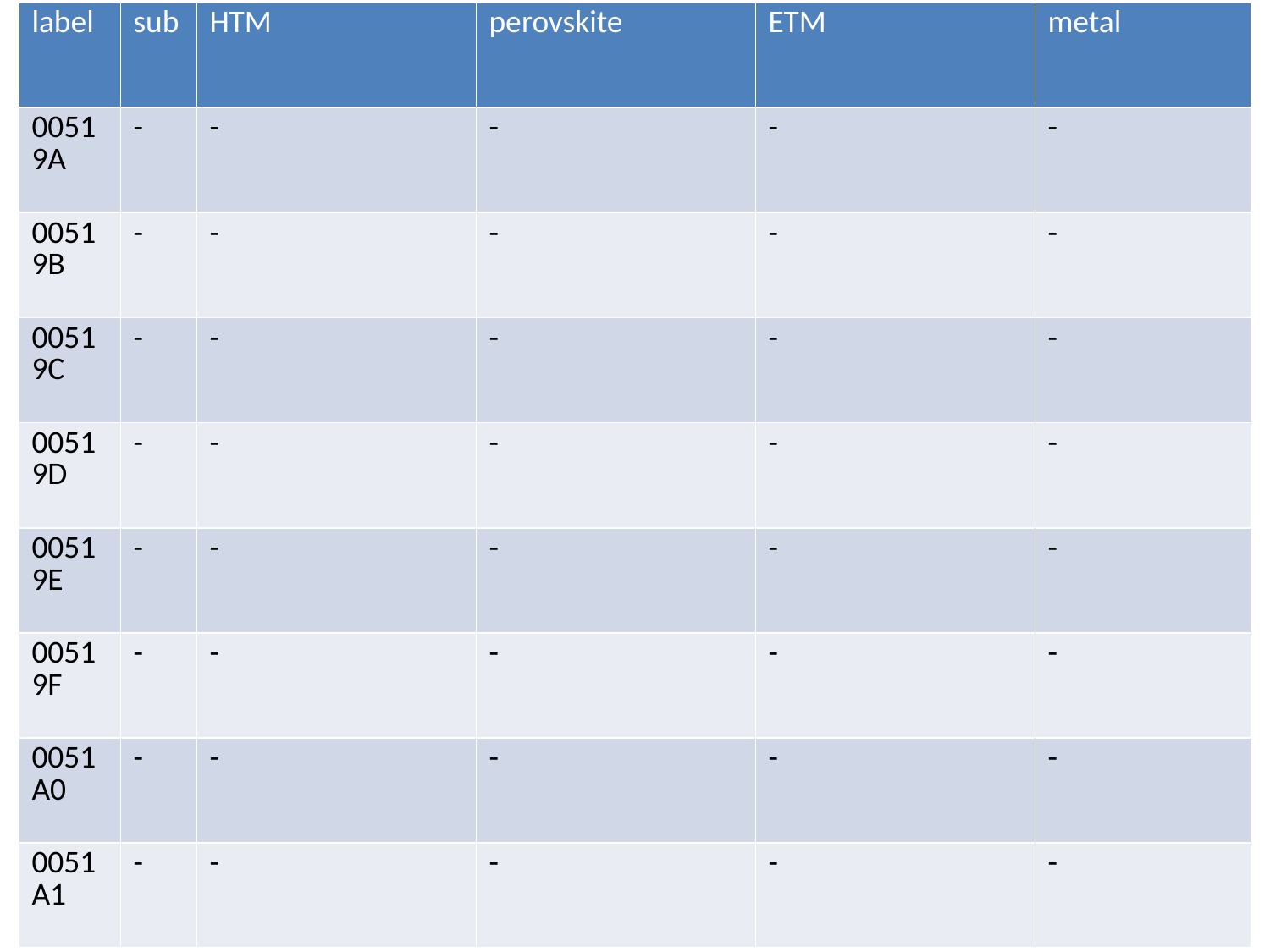

| label | sub | HTM | perovskite | ETM | metal |
| --- | --- | --- | --- | --- | --- |
| 00519A | - | - | - | - | - |
| 00519B | - | - | - | - | - |
| 00519C | - | - | - | - | - |
| 00519D | - | - | - | - | - |
| 00519E | - | - | - | - | - |
| 00519F | - | - | - | - | - |
| 0051A0 | - | - | - | - | - |
| 0051A1 | - | - | - | - | - |